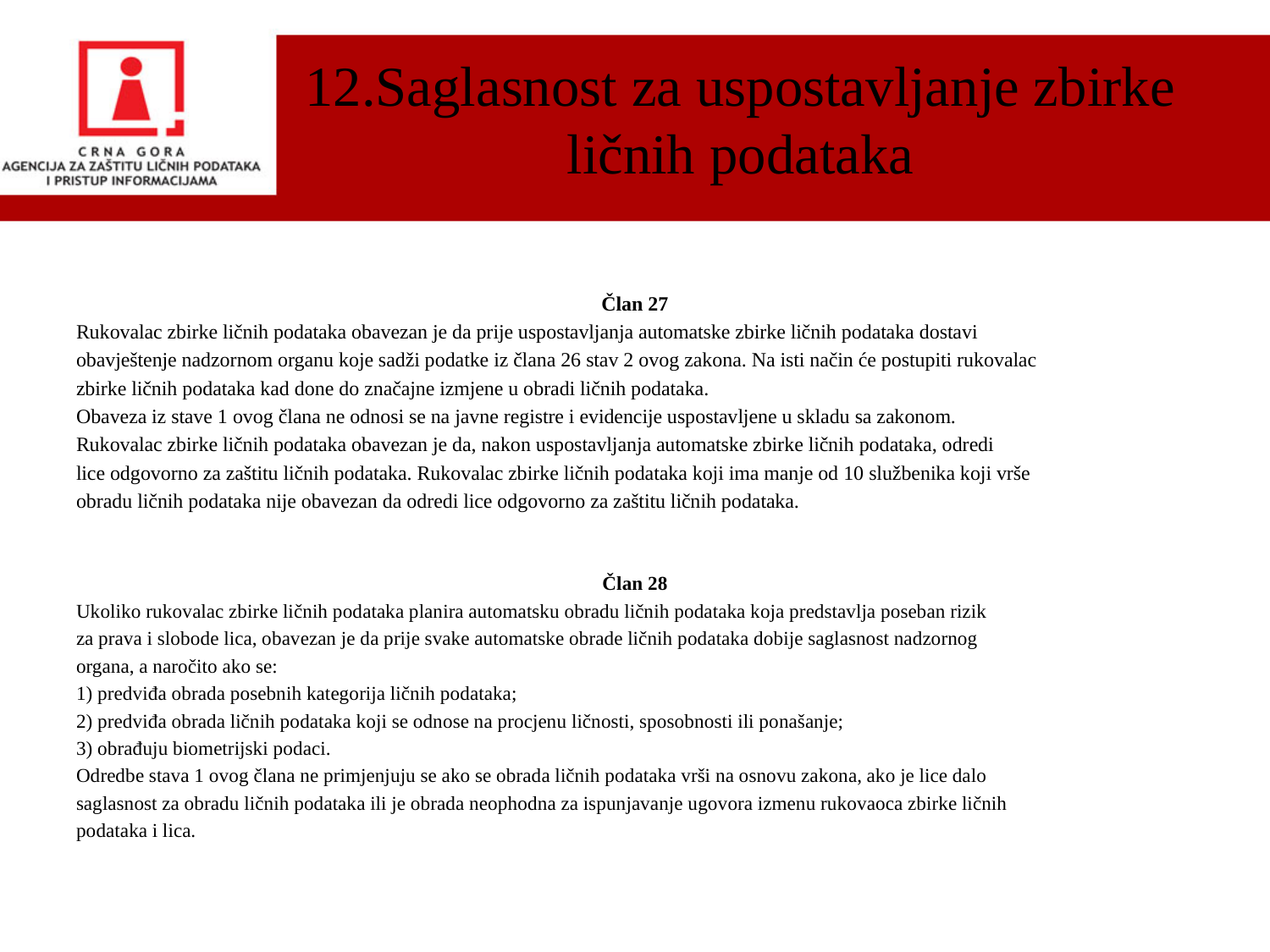

# 12.Saglasnost za uspostavljanje zbirke ličnih podataka

Član 27
Rukovalac zbirke ličnih podataka obavezan je da prije uspostavljanja automatske zbirke ličnih podataka dostavi
obavještenje nadzornom organu koje sadži podatke iz člana 26 stav 2 ovog zakona. Na isti način će postupiti rukovalac
zbirke ličnih podataka kad done do značajne izmjene u obradi ličnih podataka.
Obaveza iz stave 1 ovog člana ne odnosi se na javne registre i evidencije uspostavljene u skladu sa zakonom.
Rukovalac zbirke ličnih podataka obavezan je da, nakon uspostavljanja automatske zbirke ličnih podataka, odredi
lice odgovorno za zaštitu ličnih podataka. Rukovalac zbirke ličnih podataka koji ima manje od 10 službenika koji vrše
obradu ličnih podataka nije obavezan da odredi lice odgovorno za zaštitu ličnih podataka.

Član 28
Ukoliko rukovalac zbirke ličnih podataka planira automatsku obradu ličnih podataka koja predstavlja poseban rizik
za prava i slobode lica, obavezan je da prije svake automatske obrade ličnih podataka dobije saglasnost nadzornog
organa, a naročito ako se:
1) predviđa obrada posebnih kategorija ličnih podataka;
2) predviđa obrada ličnih podataka koji se odnose na procjenu ličnosti, sposobnosti ili ponašanje;
3) obrađuju biometrijski podaci.
Odredbe stava 1 ovog člana ne primjenjuju se ako se obrada ličnih podataka vrši na osnovu zakona, ako je lice dalo
saglasnost za obradu ličnih podataka ili je obrada neophodna za ispunjavanje ugovora izmenu rukovaoca zbirke ličnih
podataka i lica.